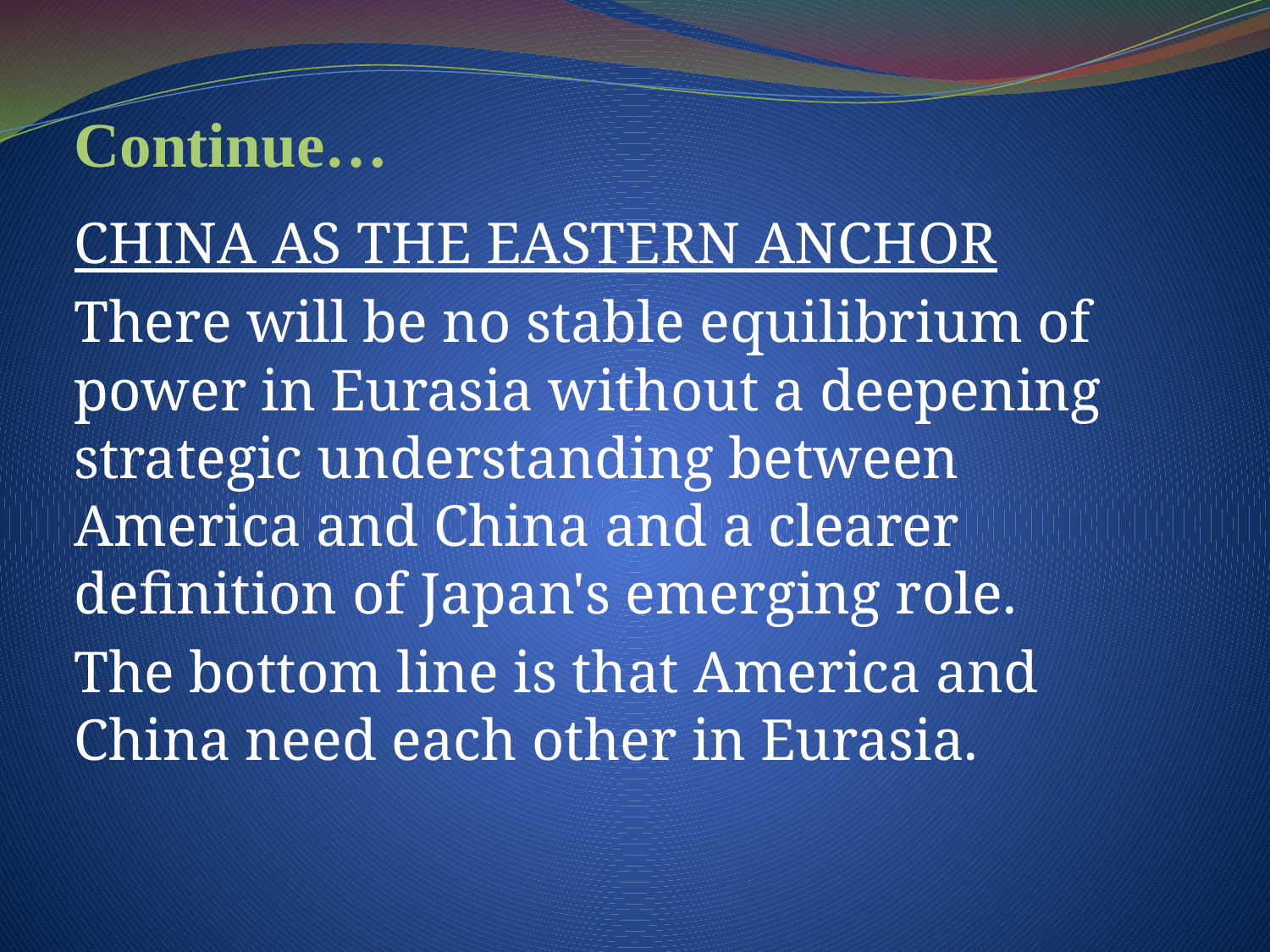

# Continue…
CHINA AS THE EASTERN ANCHOR
There will be no stable equilibrium of power in Eurasia without a deepening strategic understanding between America and China and a clearer definition of Japan's emerging role.
The bottom line is that America and China need each other in Eurasia.